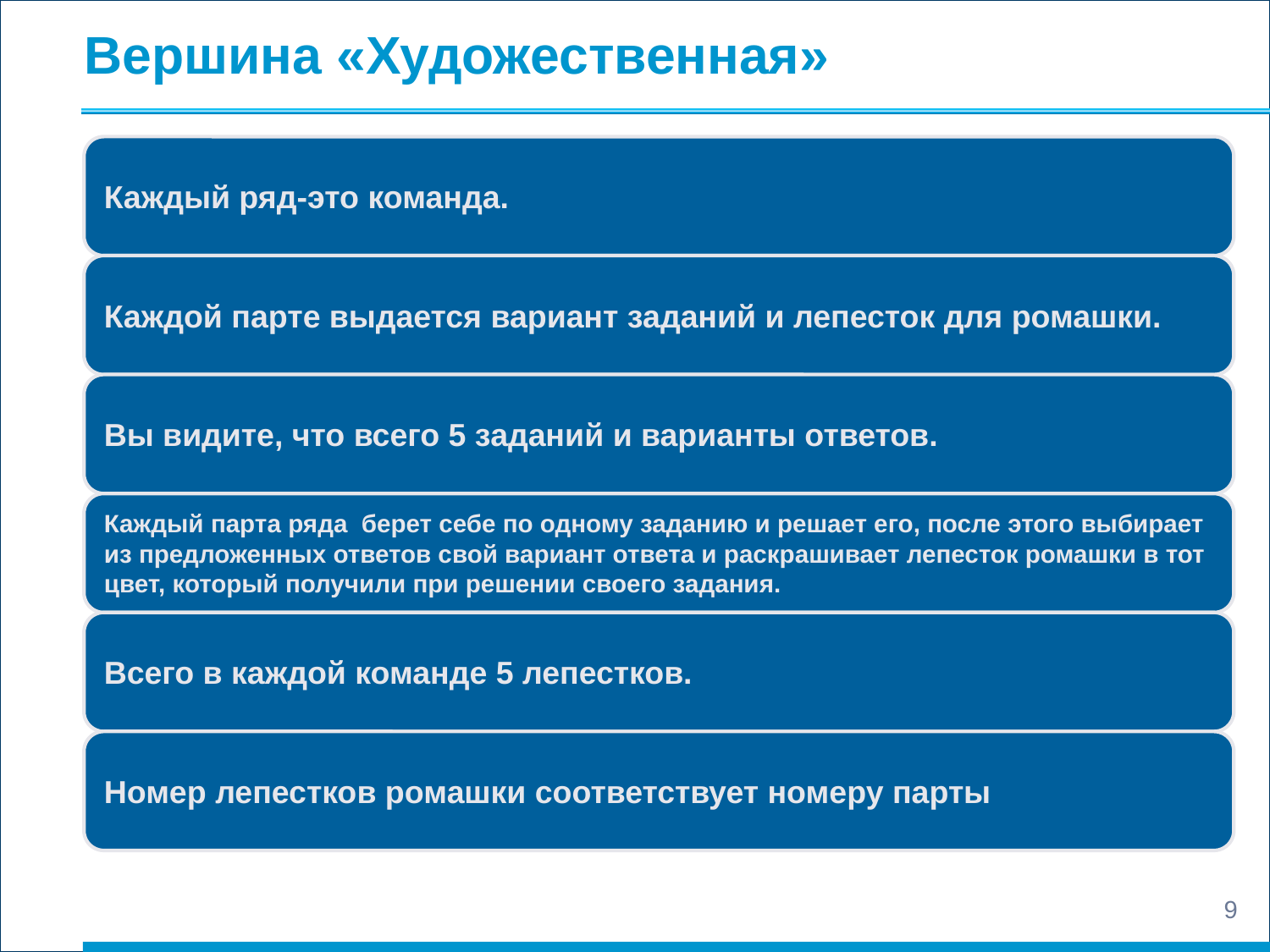

# Вершина «Художественная»
Каждый ряд-это команда.
Каждой парте выдается вариант заданий и лепесток для ромашки.
Вы видите, что всего 5 заданий и варианты ответов.
Каждый парта ряда  берет себе по одному заданию и решает его, после этого выбирает из предложенных ответов свой вариант ответа и раскрашивает лепесток ромашки в тот цвет, который получили при решении своего задания.
Всего в каждой команде 5 лепестков.
Номер лепестков ромашки соответствует номеру парты
9